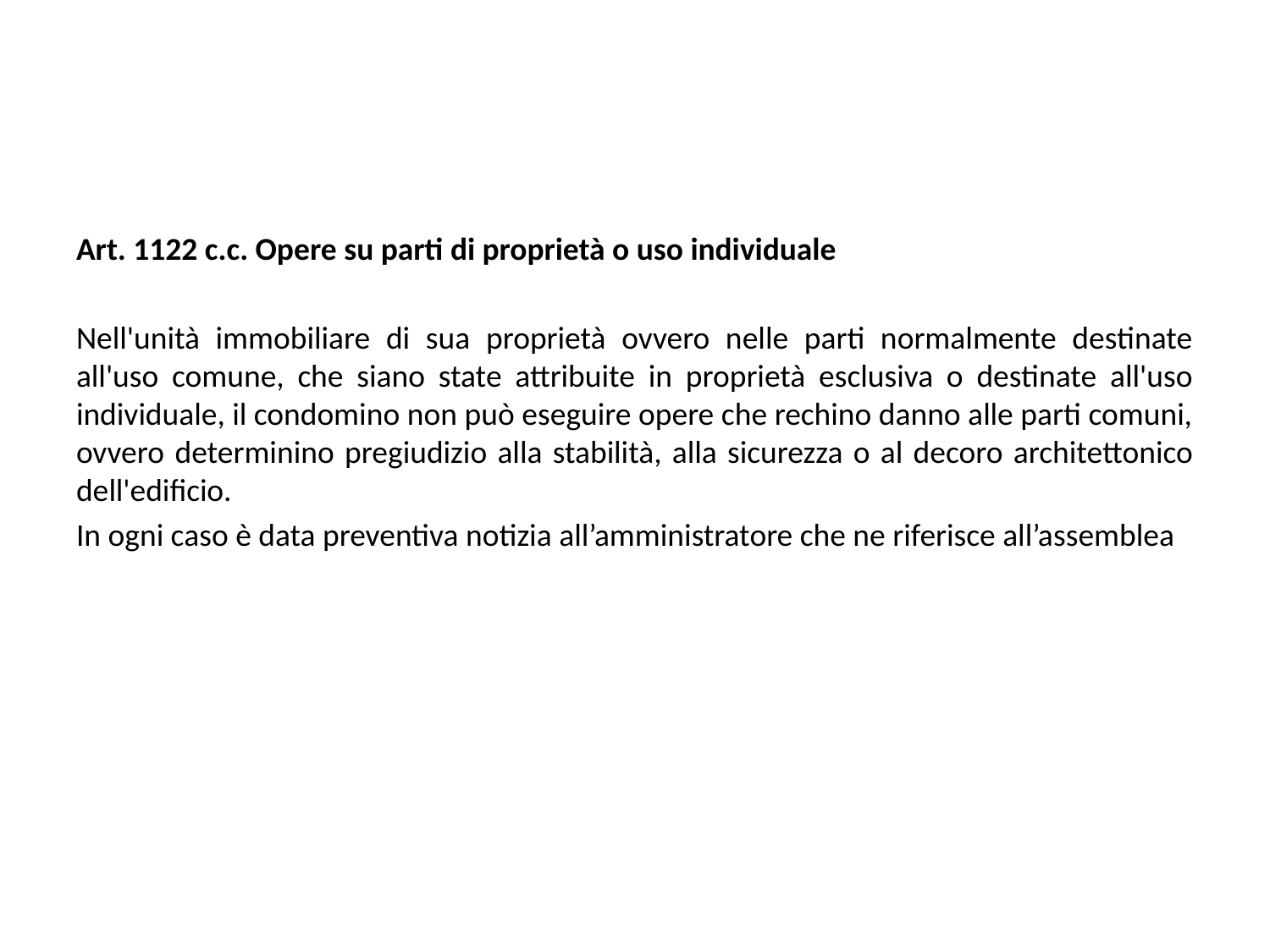

Art. 1122 c.c. Opere su parti di proprietà o uso individuale

Nell'unità immobiliare di sua proprietà ovvero nelle parti normalmente destinate all'uso comune, che siano state attribuite in proprietà esclusiva o destinate all'uso individuale, il condomino non può eseguire opere che rechino danno alle parti comuni, ovvero determinino pregiudizio alla stabilità, alla sicurezza o al decoro architettonico dell'edificio.
In ogni caso è data preventiva notizia all’amministratore che ne riferisce all’assemblea